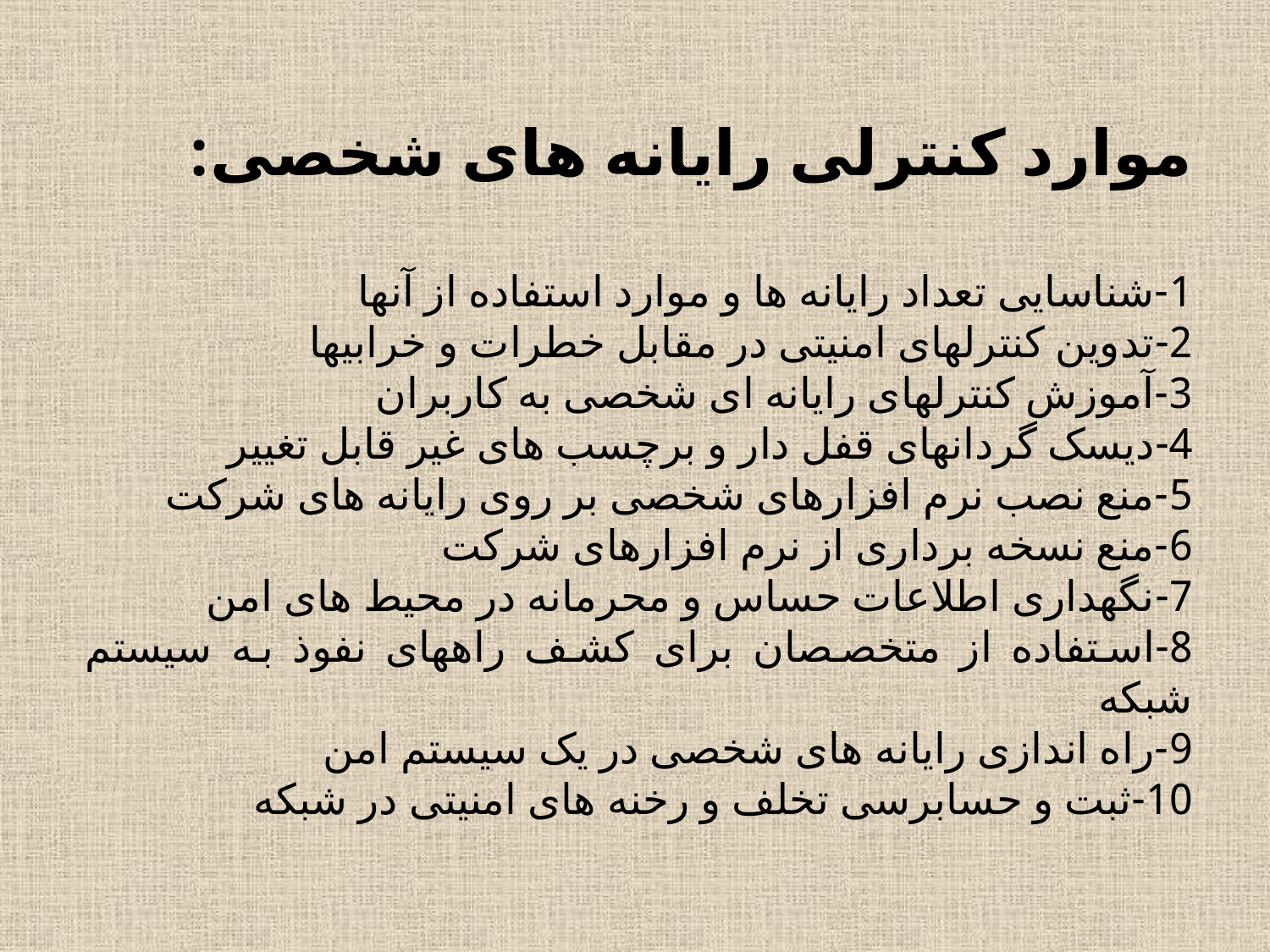

موارد کنترلی رایانه های شخصی:

1-شناسایی تعداد رایانه ها و موارد استفاده از آنها
2-تدوین کنترلهای امنیتی در مقابل خطرات و خرابیها
3-آموزش کنترلهای رایانه ای شخصی به کاربران
4-دیسک گردانهای قفل دار و برچسب های غیر قابل تغییر
5-منع نصب نرم افزارهای شخصی بر روی رایانه های شرکت
6-منع نسخه برداری از نرم افزارهای شرکت
7-نگهداری اطلاعات حساس و محرمانه در محیط های امن
8-استفاده از متخصصان برای کشف راههای نفوذ به سیستم شبکه
9-راه اندازی رایانه های شخصی در یک سیستم امن
10-ثبت و حسابرسی تخلف و رخنه های امنیتی در شبکه